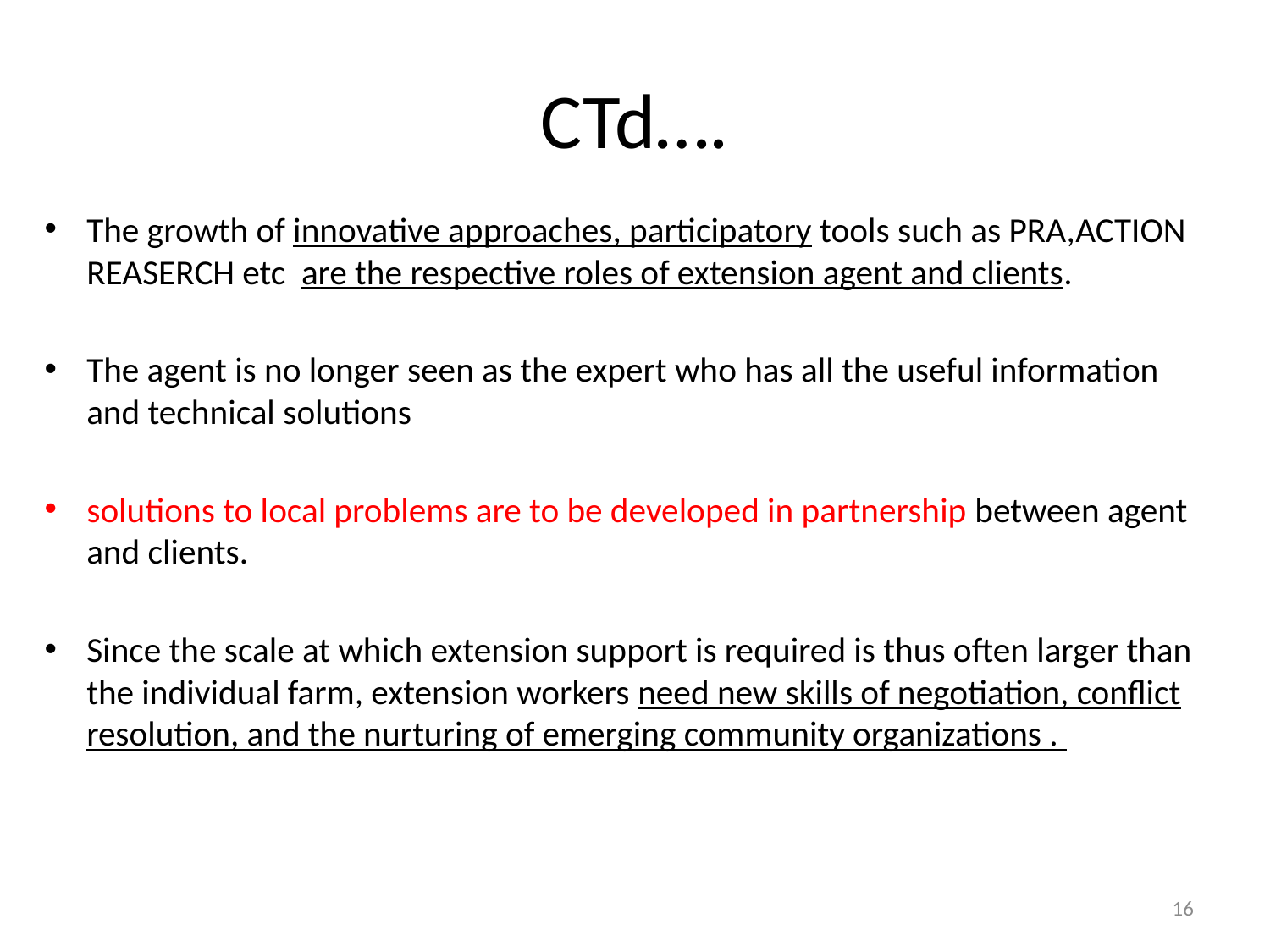

# CTd….
The growth of innovative approaches, participatory tools such as PRA,ACTION REASERCH etc  are the respective roles of extension agent and clients.

The agent is no longer seen as the expert who has all the useful information and technical solutions

solutions to local problems are to be developed in partnership between agent and clients.

Since the scale at which extension support is required is thus often larger than the individual farm, extension workers need new skills of negotiation, conflict resolution, and the nurturing of emerging community organizations .

16